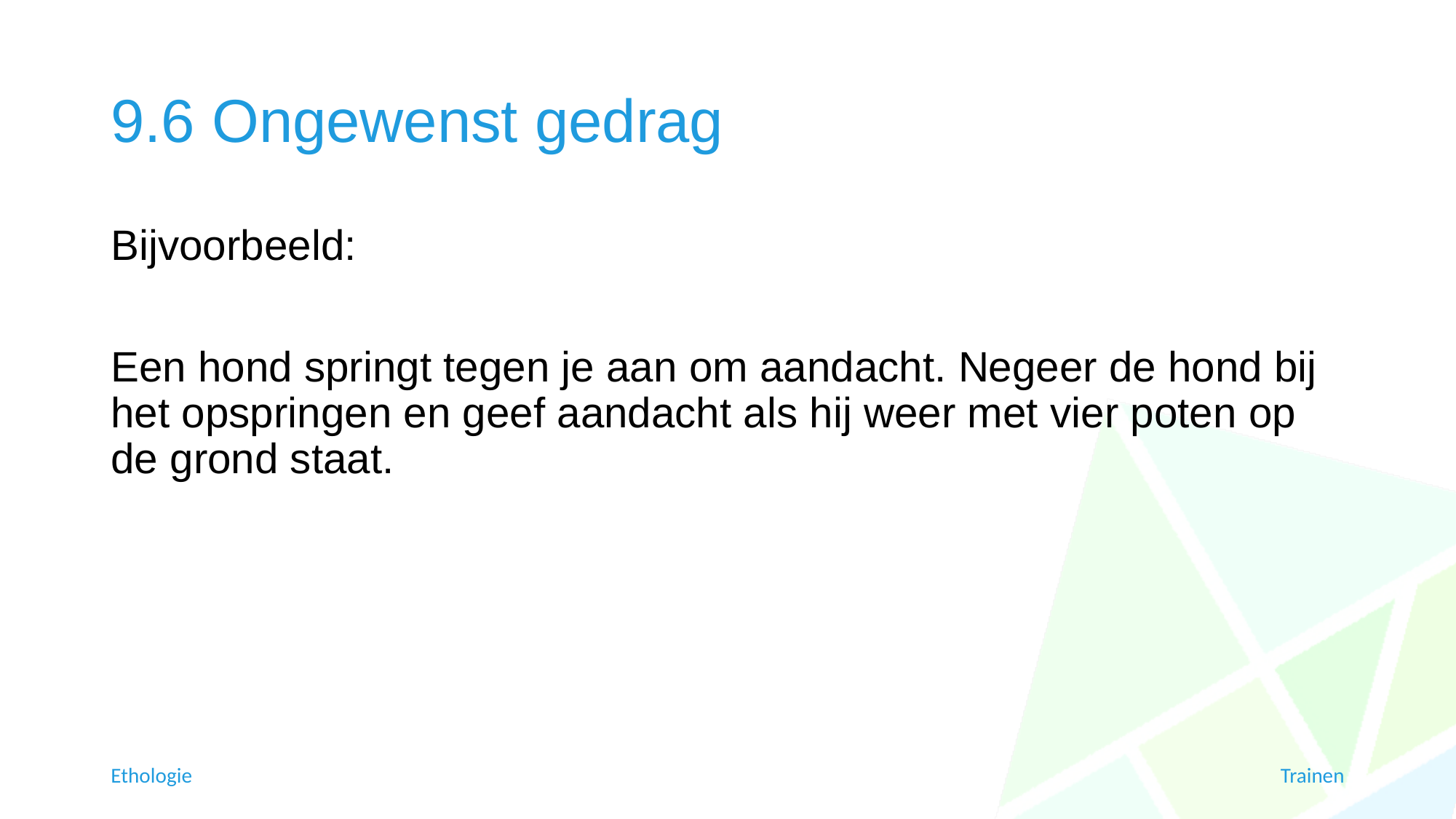

# 9.6 Ongewenst gedrag
Bijvoorbeeld:

Een hond springt tegen je aan om aandacht. Negeer de hond bij het opspringen en geef aandacht als hij weer met vier poten op de grond staat.
Ethologie
Trainen